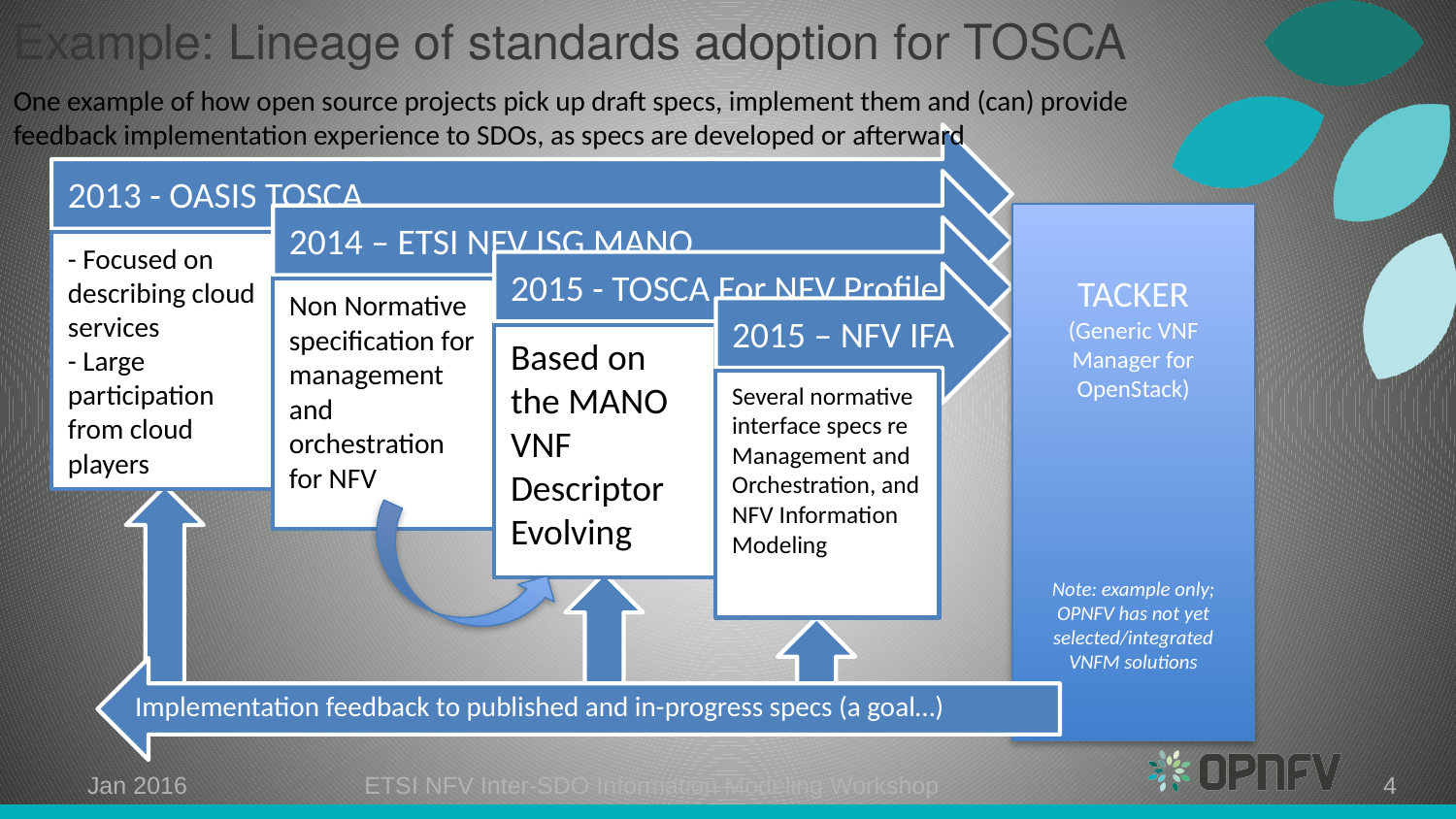

# Example: Lineage of standards adoption for TOSCA
One example of how open source projects pick up draft specs, implement them and (can) provide feedback implementation experience to SDOs, as specs are developed or afterward
2013 - OASIS TOSCA
2014 – ETSI NFV ISG MANO
2015 - TOSCA For NFV Profile
Evolving
2015 – NFV IFA
TACKER
(Generic VNF Manager for OpenStack)

Note: example only; OPNFV has not yet selected/integrated VNFM solutions

Implementation feedback to published and in-progress specs (a goal…)
Jan 2016
ETSI NFV Inter-SDO Information Modeling Workshop
4